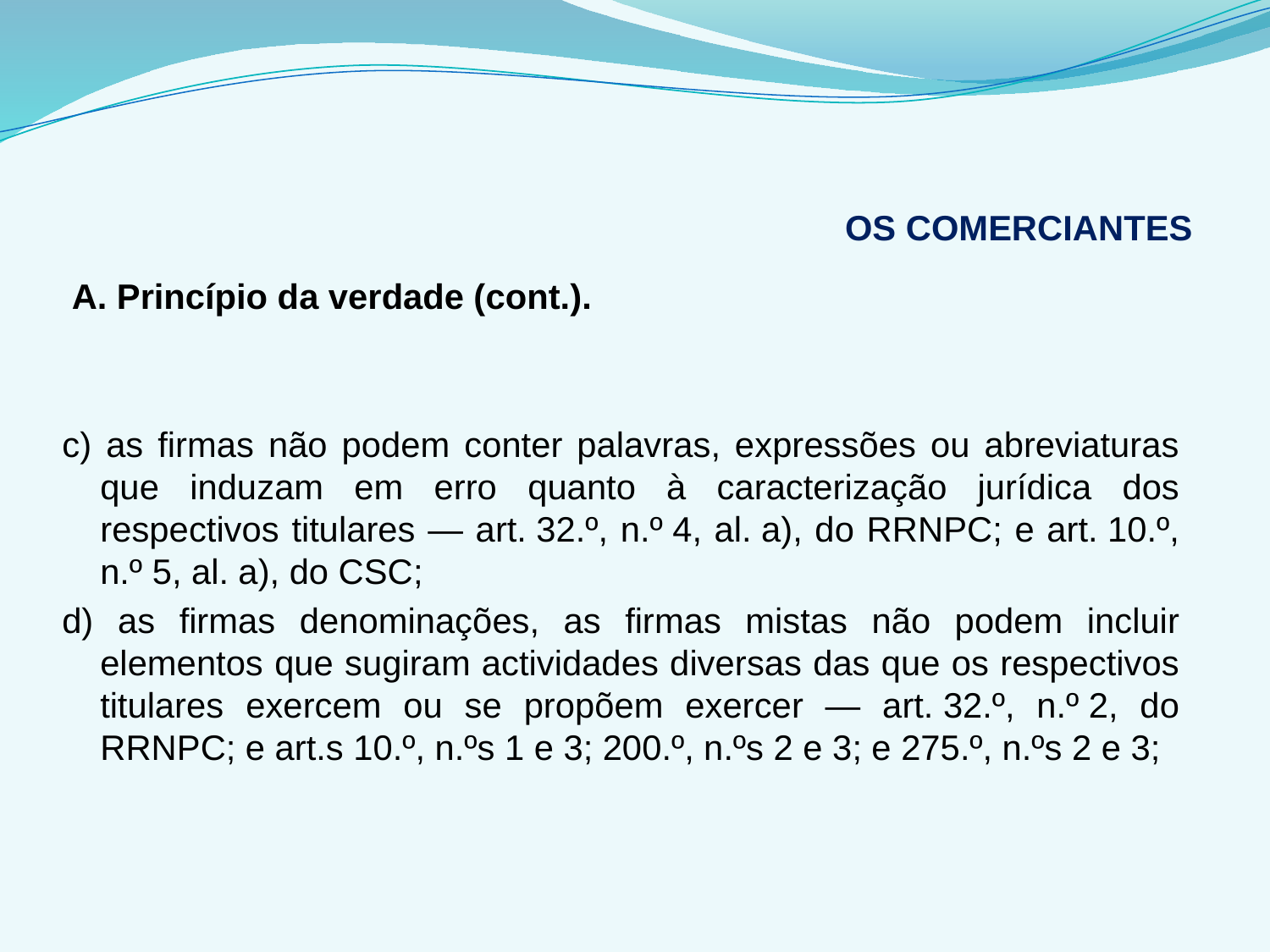

# OS COMERCIANTES
 A. Princípio da verdade (cont.).

c) as firmas não podem conter palavras, expressões ou abreviaturas que induzam em erro quanto à caracterização jurídica dos respectivos titulares — art. 32.º, n.º 4, al. a), do RRNPC; e art. 10.º, n.º 5, al. a), do CSC;
d) as firmas denominações, as firmas mistas não podem incluir elementos que sugiram actividades diversas das que os respectivos titulares exercem ou se propõem exercer — art. 32.º, n.º 2, do RRNPC; e art.s 10.º, n.ºs 1 e 3; 200.º, n.ºs 2 e 3; e 275.º, n.ºs 2 e 3;